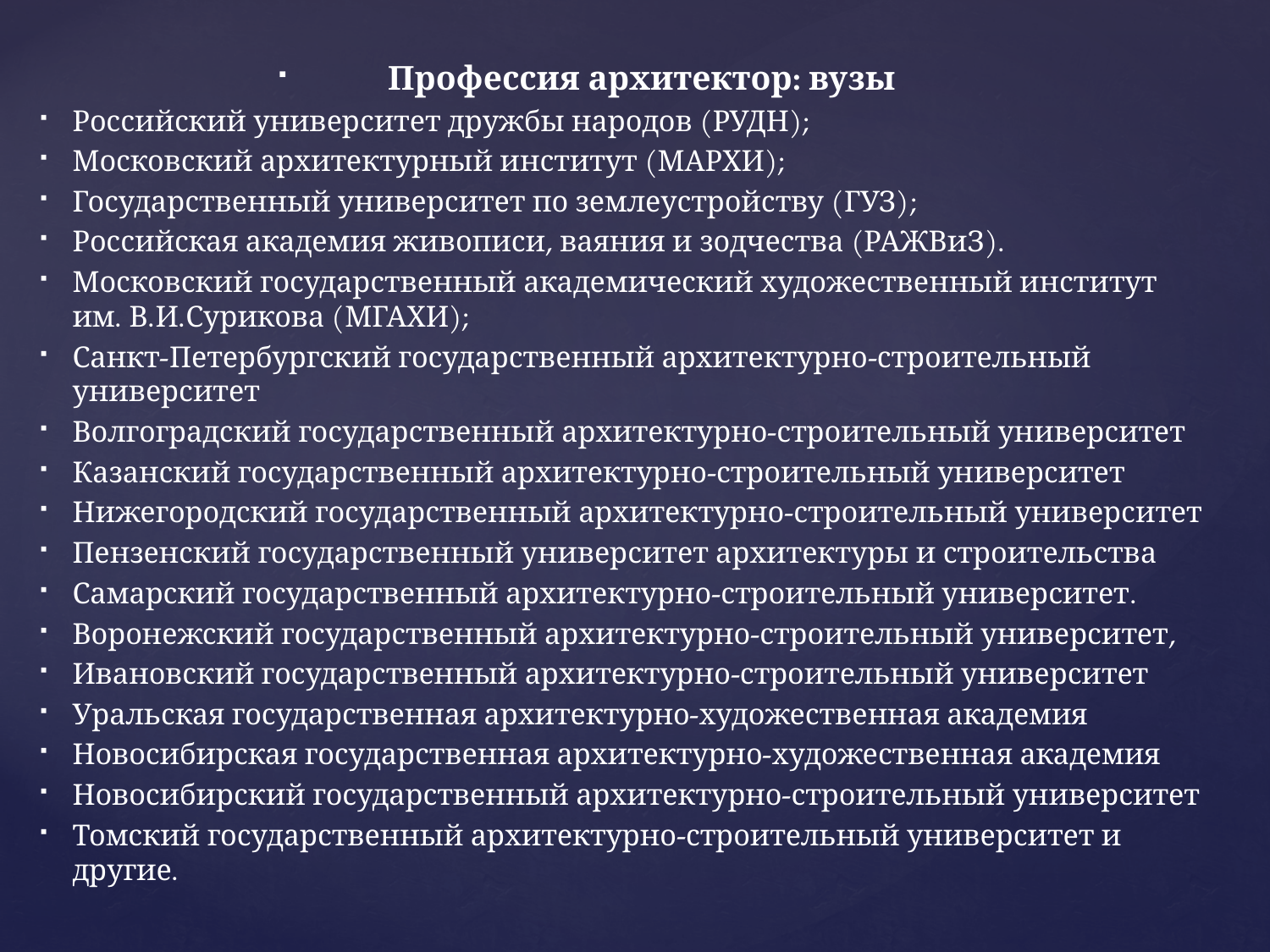

Профессия архитектор: вузы
Российский университет дружбы народов (РУДН);
Московский архитектурный институт (МАРХИ);
Государственный университет по землеустройству (ГУЗ);
Российская академия живописи, ваяния и зодчества (РАЖВиЗ).
Московский государственный академический художественный институт им. В.И.Сурикова (МГАХИ);
Санкт-Петербургский государственный архитектурно-строительный университет
Волгоградский государственный архитектурно-строительный университет
Казанский государственный архитектурно-строительный университет
Нижегородский государственный архитектурно-строительный университет
Пензенский государственный университет архитектуры и строительства
Самарский государственный архитектурно-строительный университет.
Воронежский государственный архитектурно-строительный университет,
Ивановский государственный архитектурно-строительный университет
Уральская государственная архитектурно-художественная академия
Новосибирская государственная архитектурно-художественная академия
Новосибирский государственный архитектурно-строительный университет
Томский государственный архитектурно-строительный университет и другие.